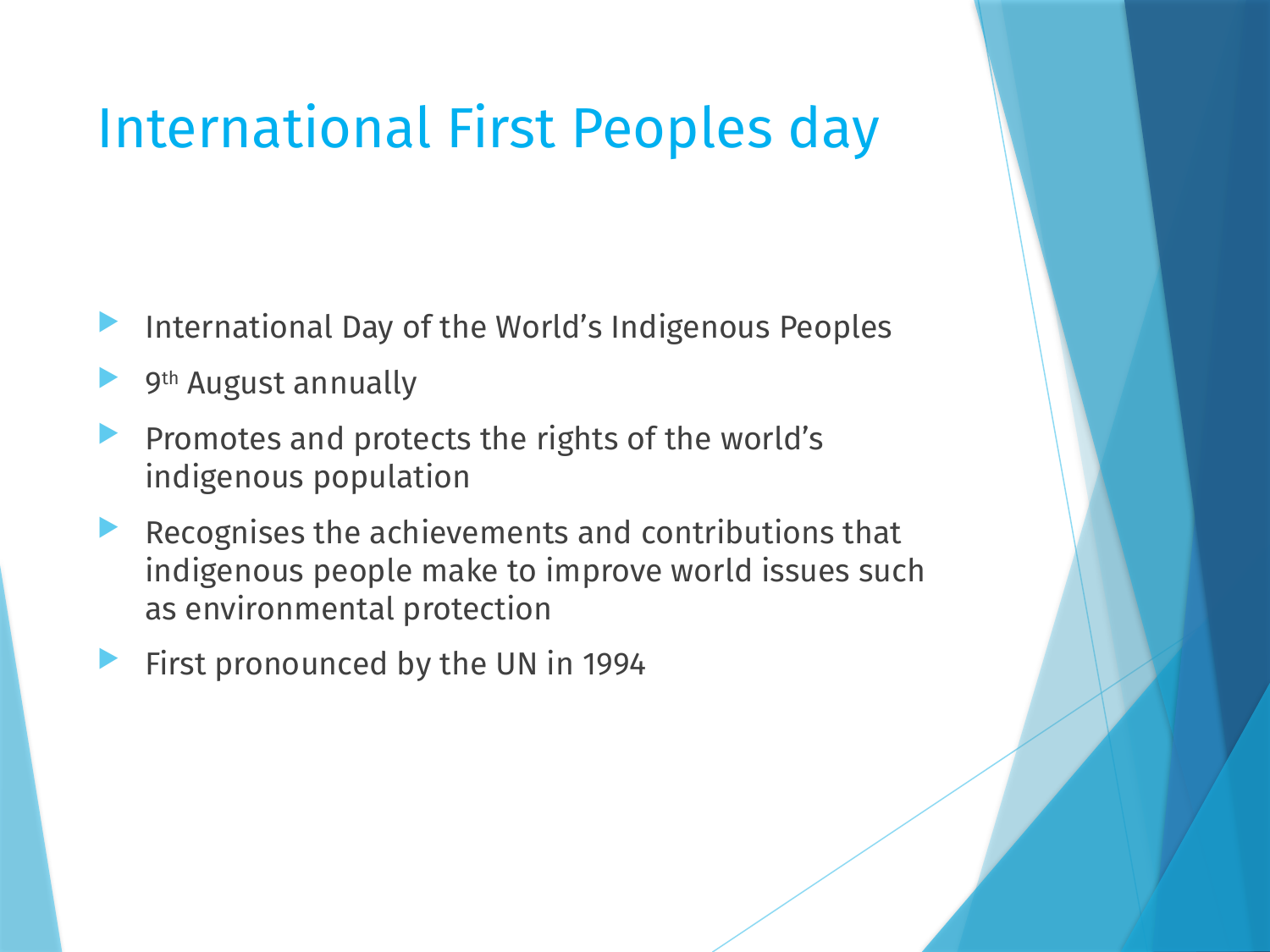

# International First Peoples day
International Day of the World’s Indigenous Peoples
9th August annually
Promotes and protects the rights of the world’s indigenous population
Recognises the achievements and contributions that indigenous people make to improve world issues such as environmental protection
First pronounced by the UN in 1994